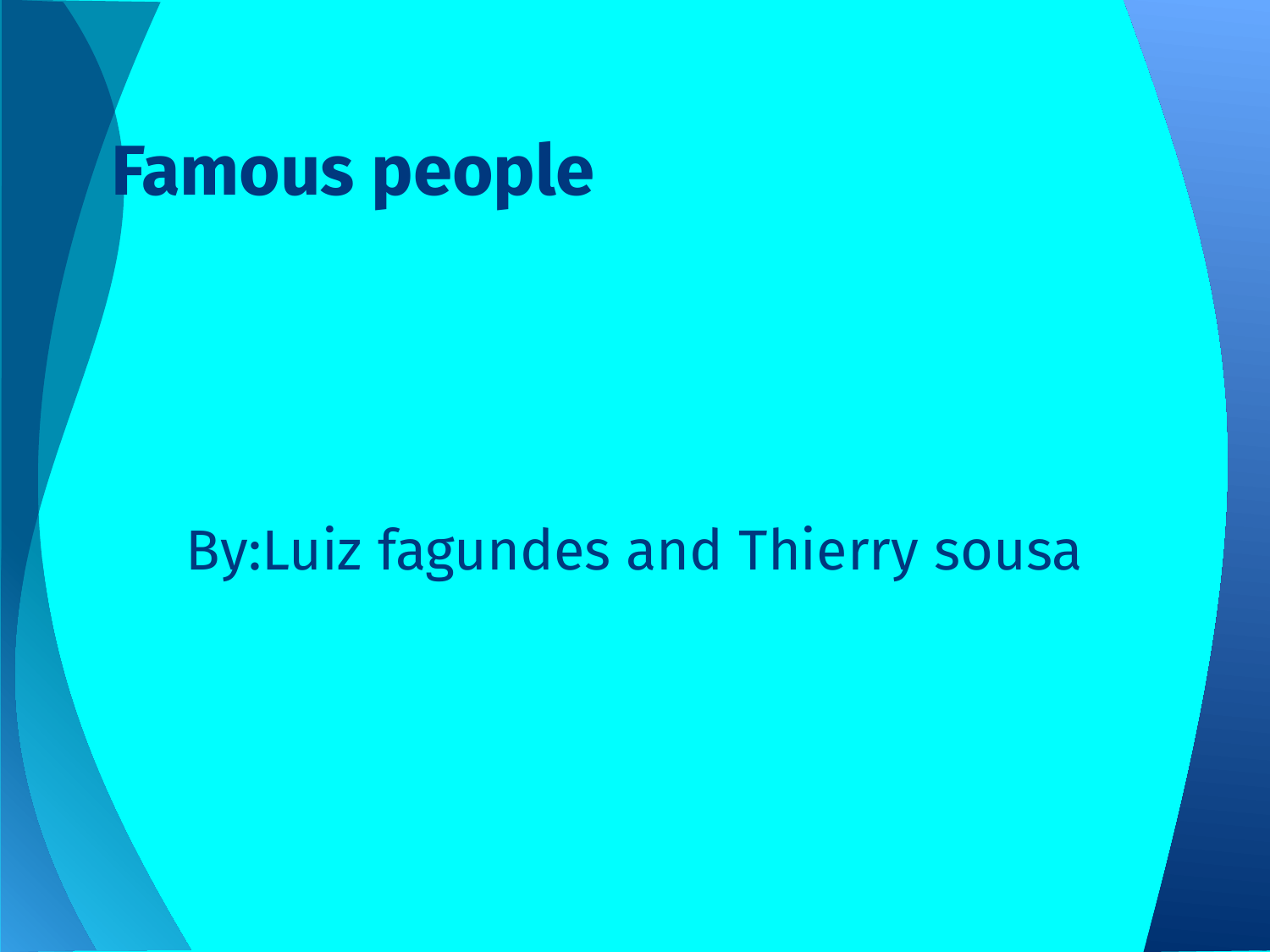

# Famous people

By:Luiz fagundes and Thierry sousa